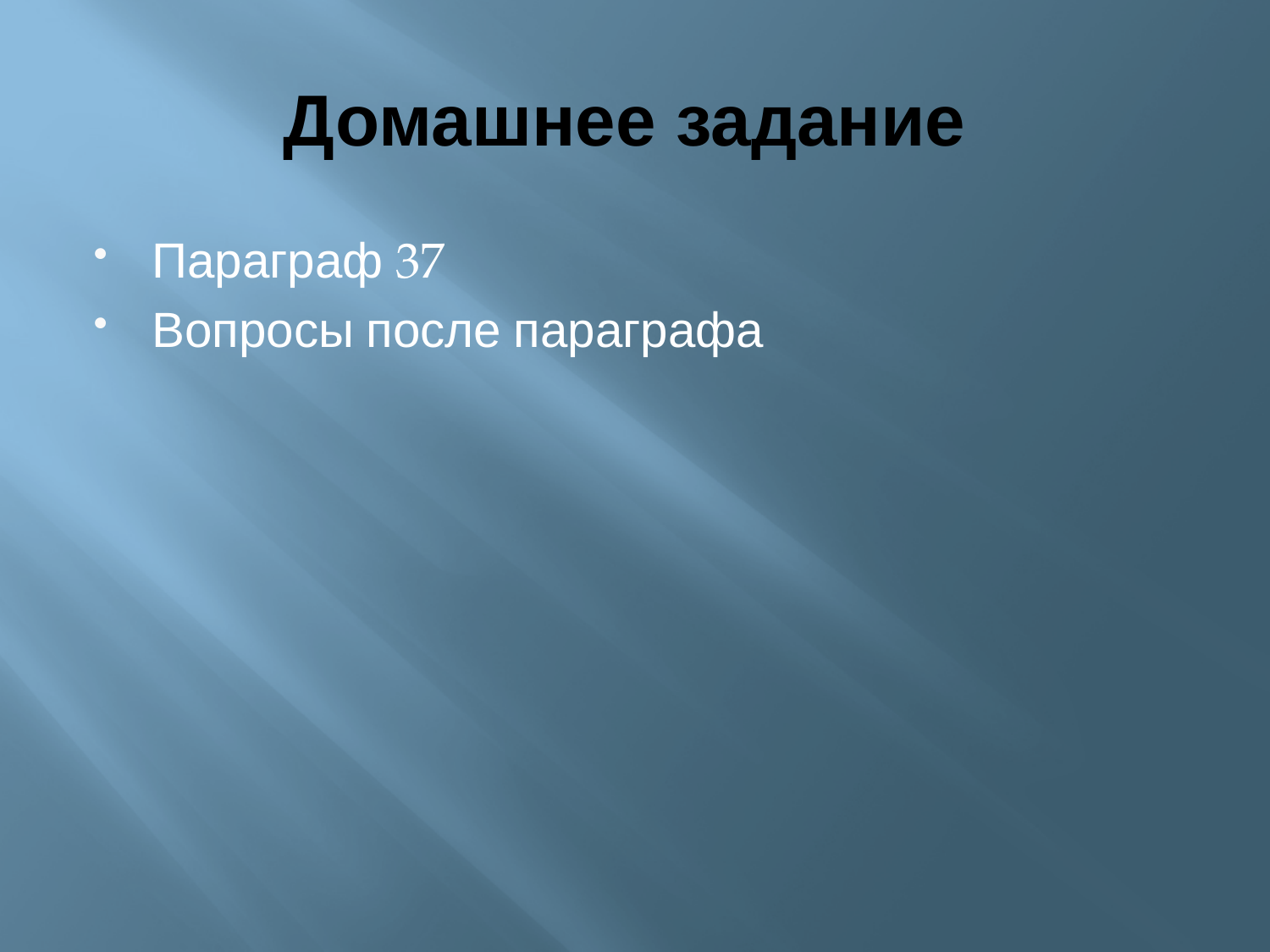

# Домашнее задание
Параграф 37
Вопросы после параграфа